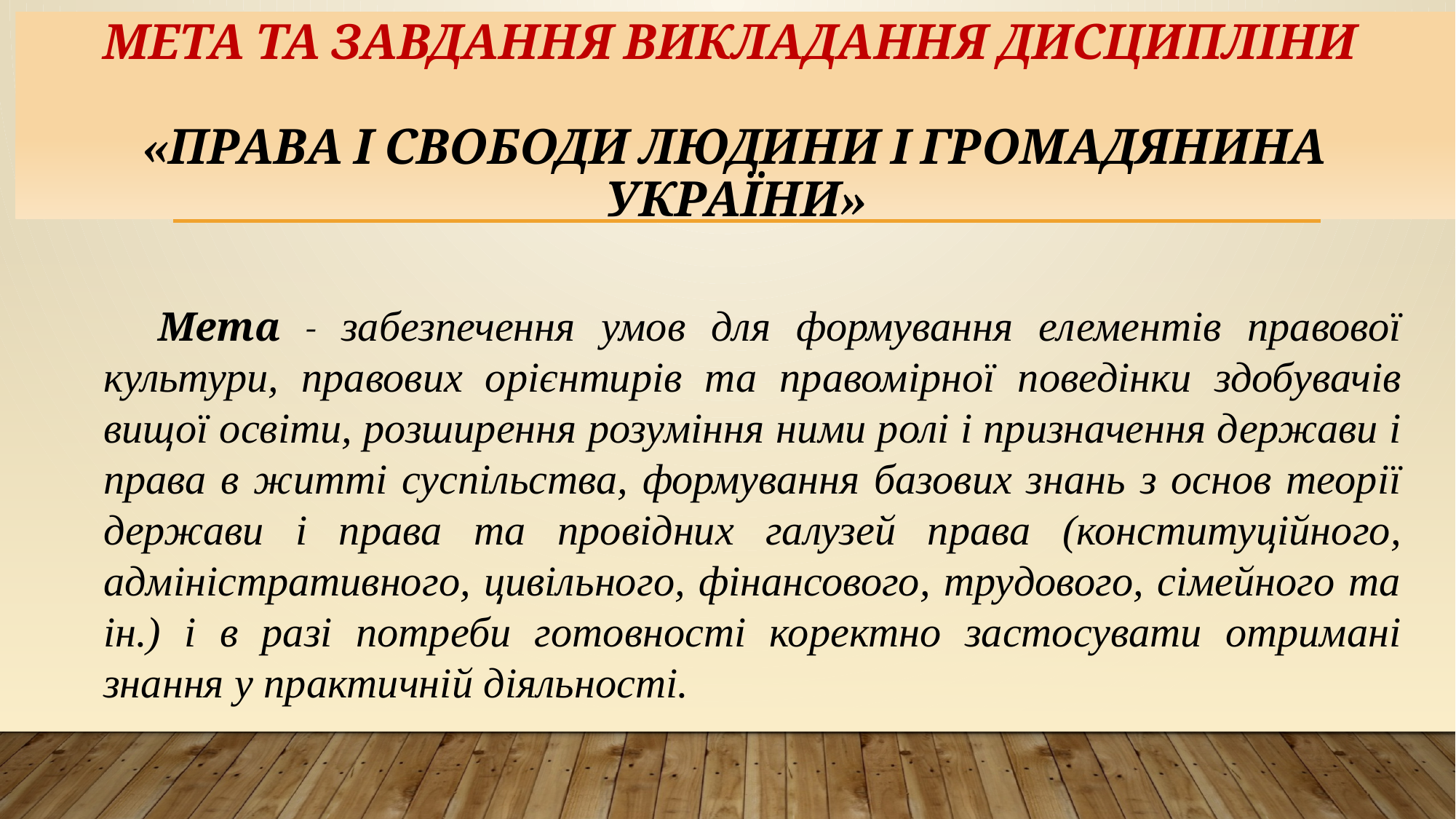

# Мета та завдання викладання дисципліни «ПРАВА І СВОБОДИ ЛЮДИНИ І ГРОМАДЯНИНА УКРАЇНИ»
Мета - забезпечення умов для формування елементів правової культури, правових орієнтирів та правомірної поведінки здобувачів вищої освіти, розширення розуміння ними ролі і призначення держави і права в житті суспільства, формування базових знань з основ теорії держави і права та провідних галузей права (конституційного, адміністративного, цивільного, фінансового, трудового, сімейного та ін.) і в разі потреби готовності коректно застосувати отримані знання у практичній діяльності.